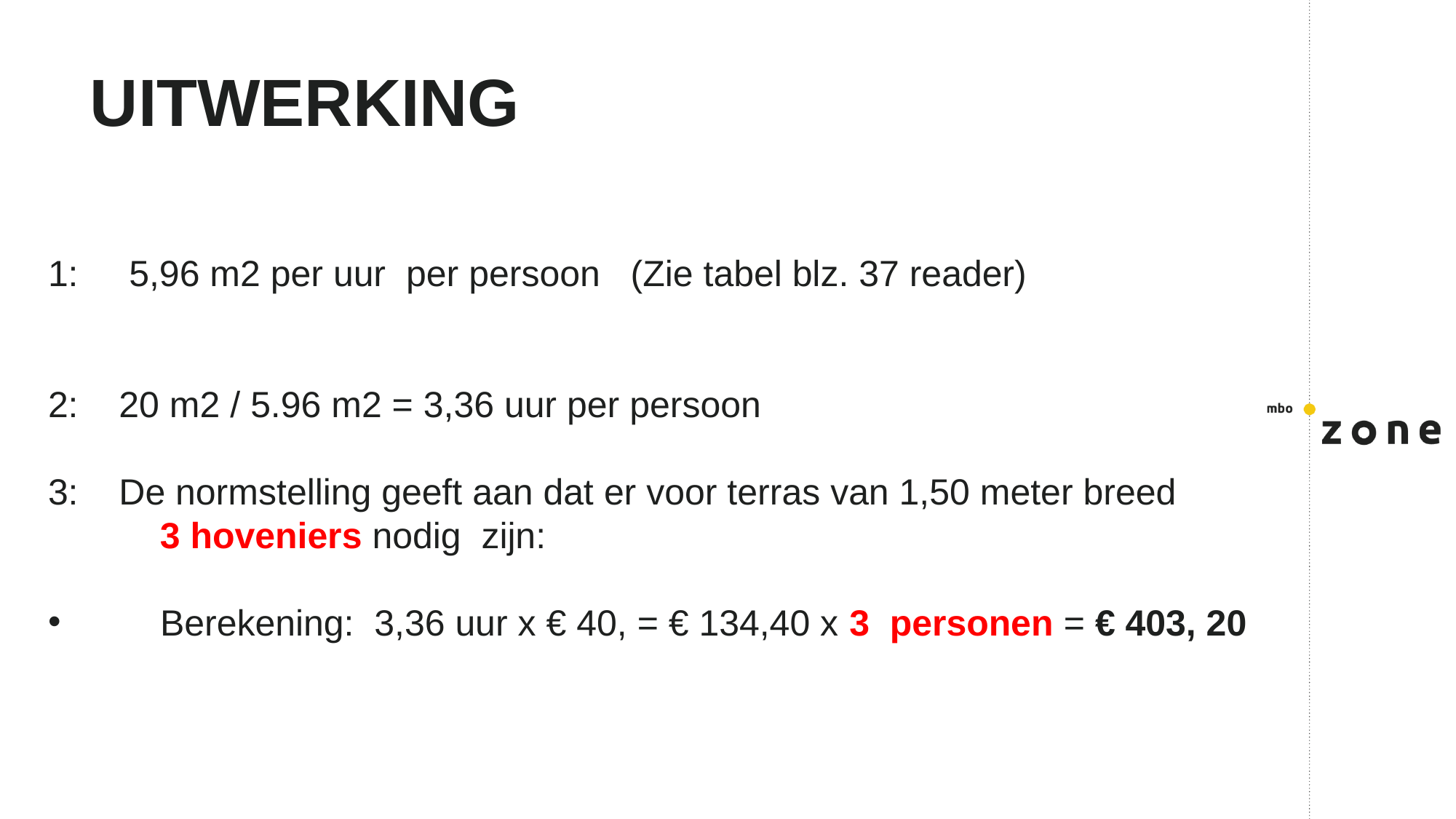

# UITWERKING

1:     5,96 m2 per uur  per persoon   (Zie tabel blz. 37 reader)

2:    20 m2 / 5.96 m2 = 3,36 uur per persoon

3:    De normstelling geeft aan dat er voor terras van 1,50 meter breed
           3 hoveniers nodig  zijn:

       Berekening:  3,36 uur x € 40, = € 134,40 x 3  personen = € 403, 20